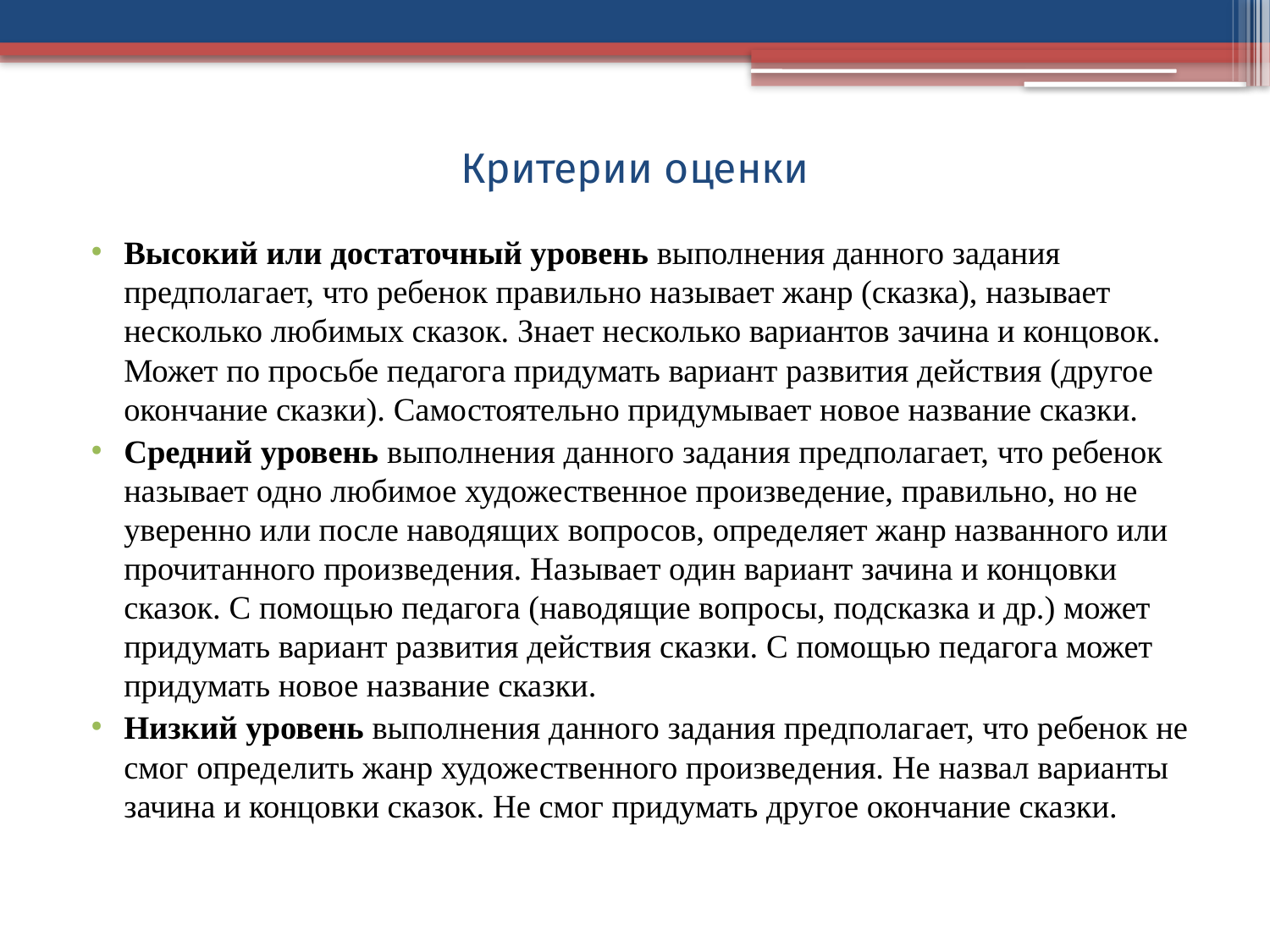

# Критерии оценки
Высокий или достаточный уровень выполнения данного задания предполагает, что ребенок правильно называет жанр (сказка), называет несколько любимых сказок. Знает несколько вариантов зачина и концовок. Может по просьбе педагога придумать вариант развития действия (другое окончание сказки). Самостоятельно придумывает новое название сказки.
Средний уровень выполнения данного задания предполагает, что ребенок называет одно любимое художественное произведение, правильно, но не уверенно или после наводящих вопросов, определяет жанр названного или прочитанного произведения. Называет один вариант зачина и концовки сказок. С помощью педагога (наводящие вопросы, подсказка и др.) может придумать вариант развития действия сказки. С помощью педагога может придумать новое название сказки.
Низкий уровень выполнения данного задания предполагает, что ребенок не смог определить жанр художественного произведения. Не назвал варианты зачина и концовки сказок. Не смог придумать другое окончание сказки.